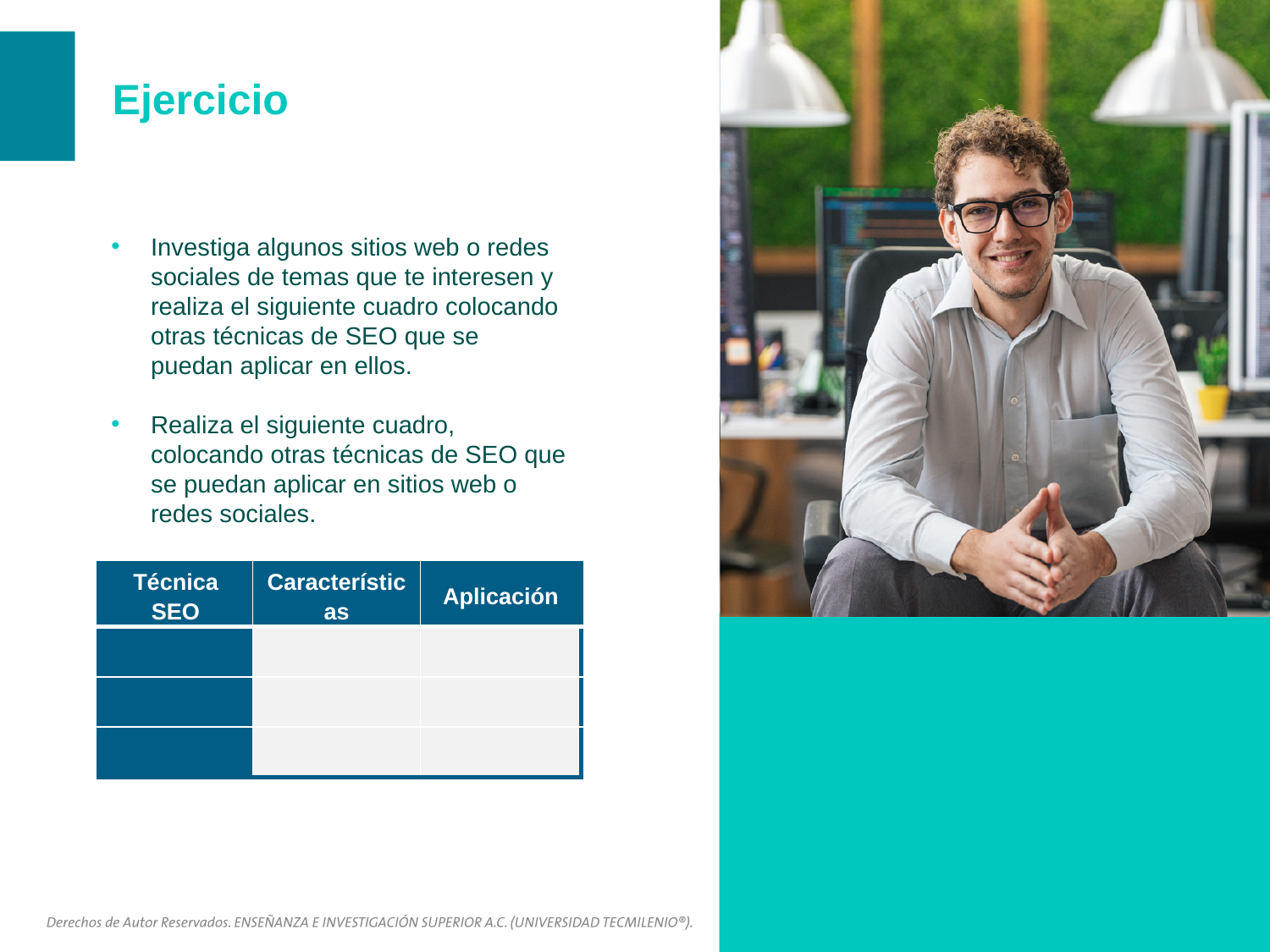

Investiga algunos sitios web o redes sociales de temas que te interesen y realiza el siguiente cuadro colocando otras técnicas de SEO que se puedan aplicar en ellos.

Realiza el siguiente cuadro, colocando otras técnicas de SEO que se puedan aplicar en sitios web o redes sociales.
| Técnica SEO | Características | Aplicación |
| --- | --- | --- |
|  |  |  |
|  |  |  |
|  |  |  |